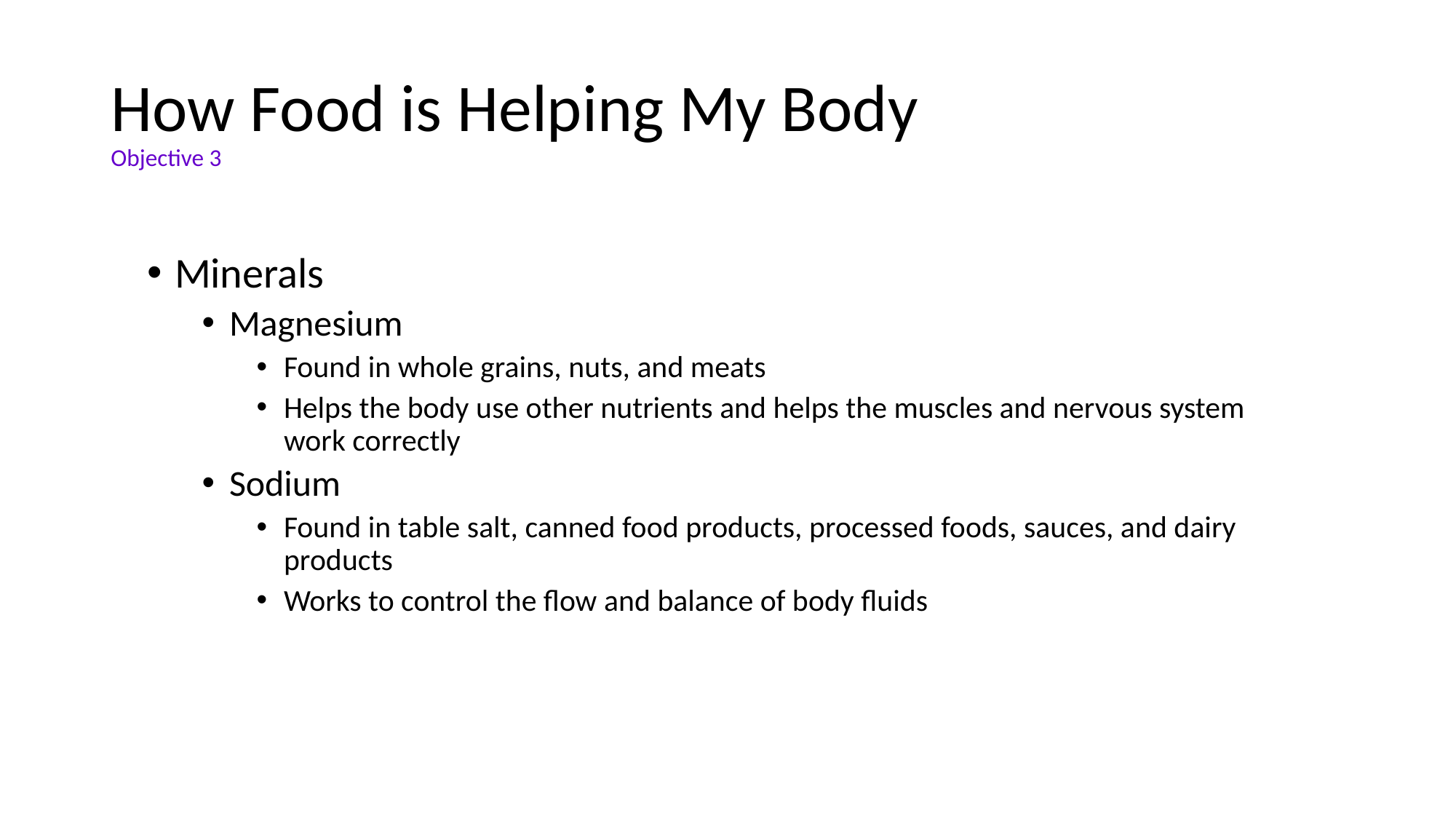

# How Food is Helping My Body Objective 3
Minerals
Magnesium
Found in whole grains, nuts, and meats
Helps the body use other nutrients and helps the muscles and nervous system work correctly
Sodium
Found in table salt, canned food products, processed foods, sauces, and dairy products
Works to control the flow and balance of body fluids